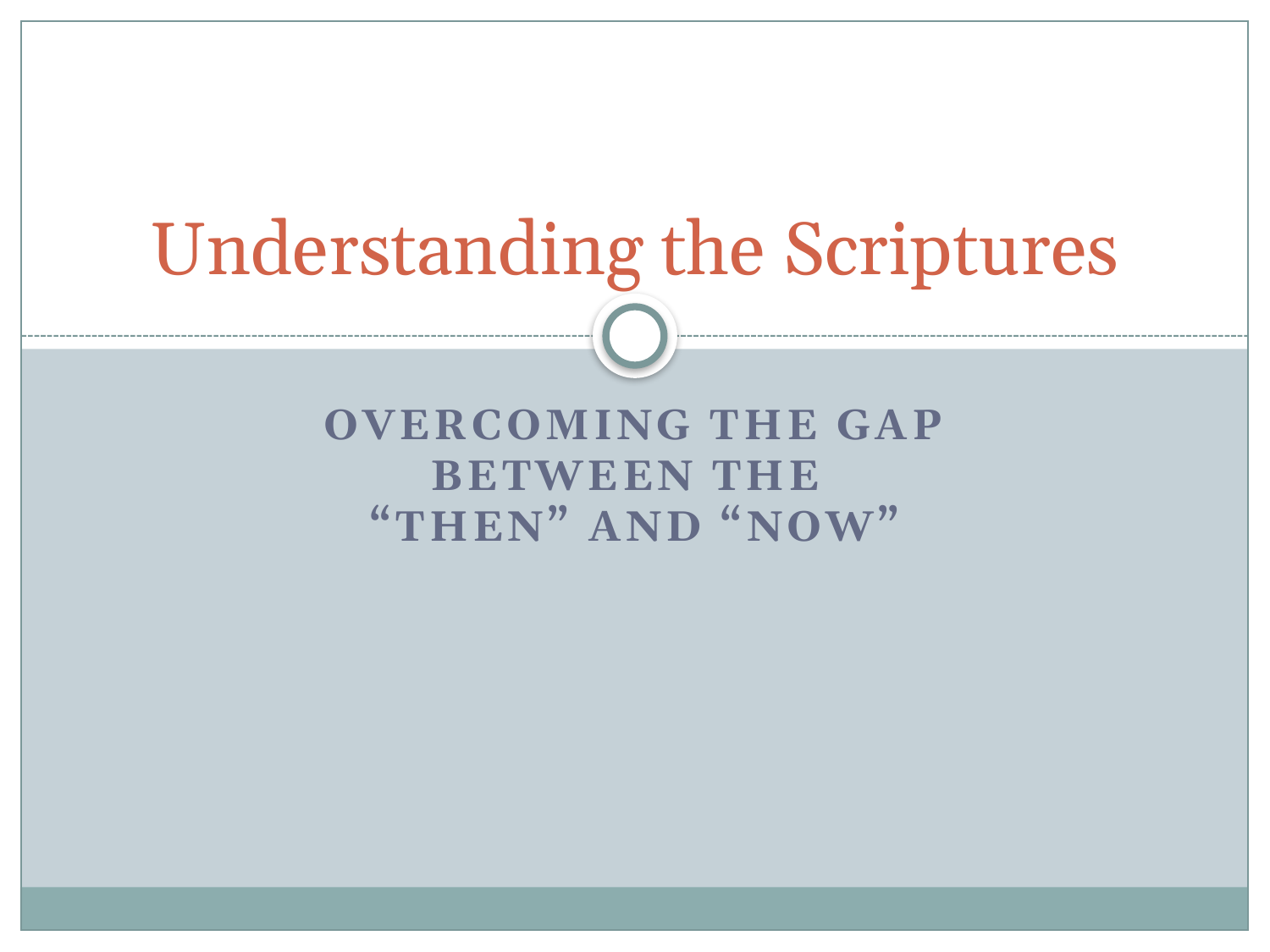

# Understanding the Scriptures
Overcoming the Gap Between the
“Then” and “Now”